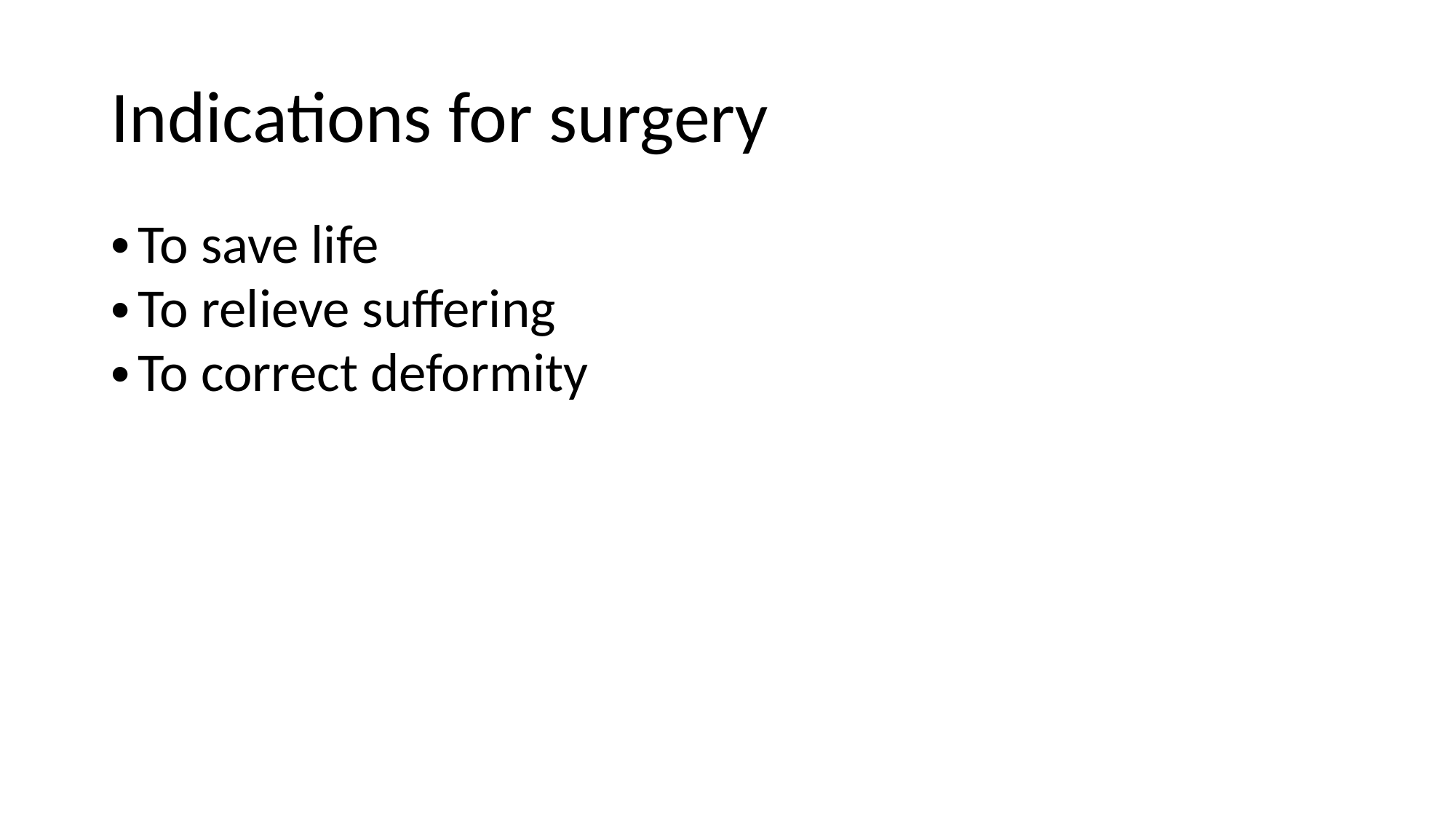

# Indications for surgery
To save life
To relieve suffering
To correct deformity